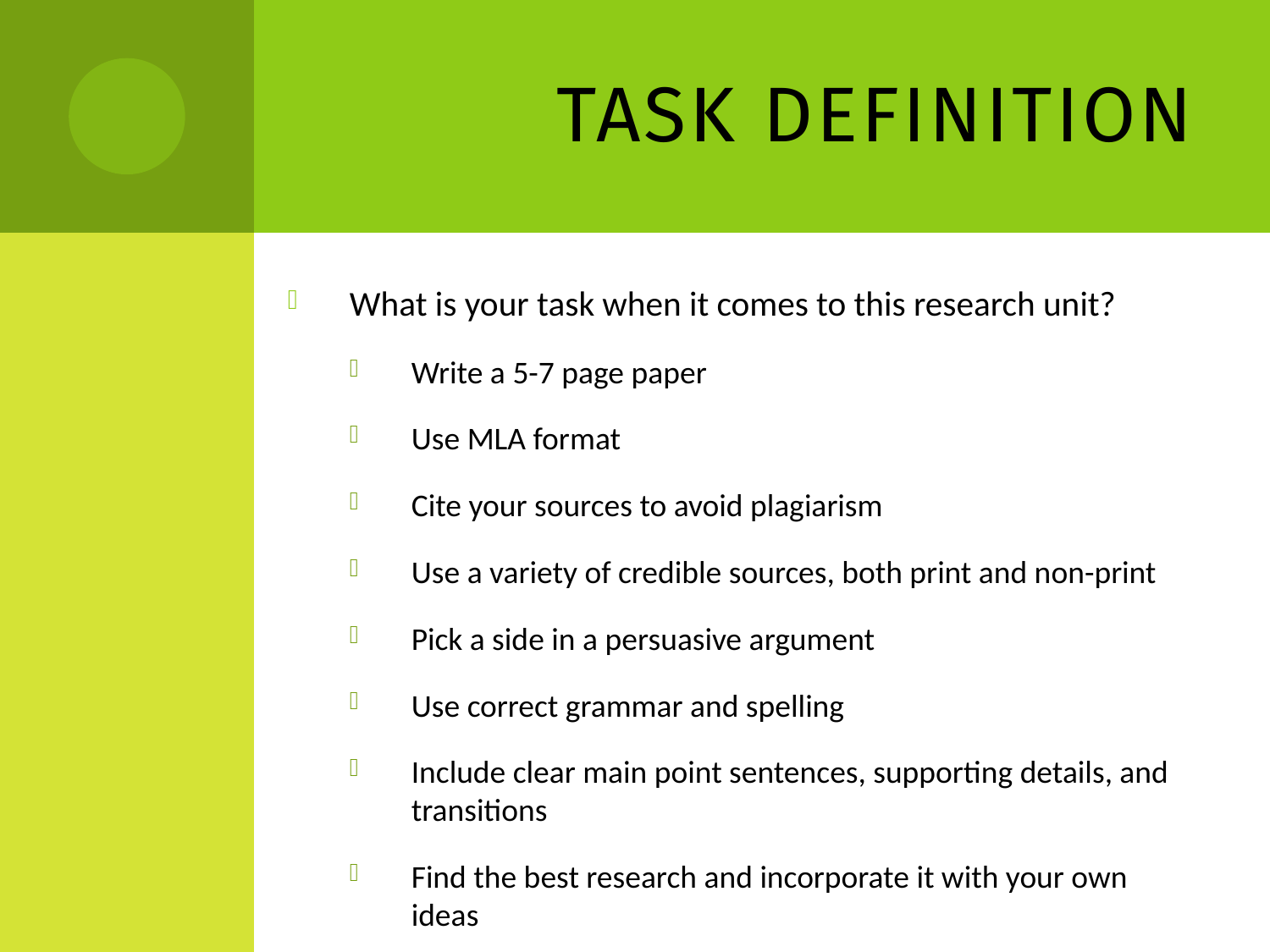

# Task Definition
What is your task when it comes to this research unit?
Write a 5-7 page paper
Use MLA format
Cite your sources to avoid plagiarism
Use a variety of credible sources, both print and non-print
Pick a side in a persuasive argument
Use correct grammar and spelling
Include clear main point sentences, supporting details, and transitions
Find the best research and incorporate it with your own ideas